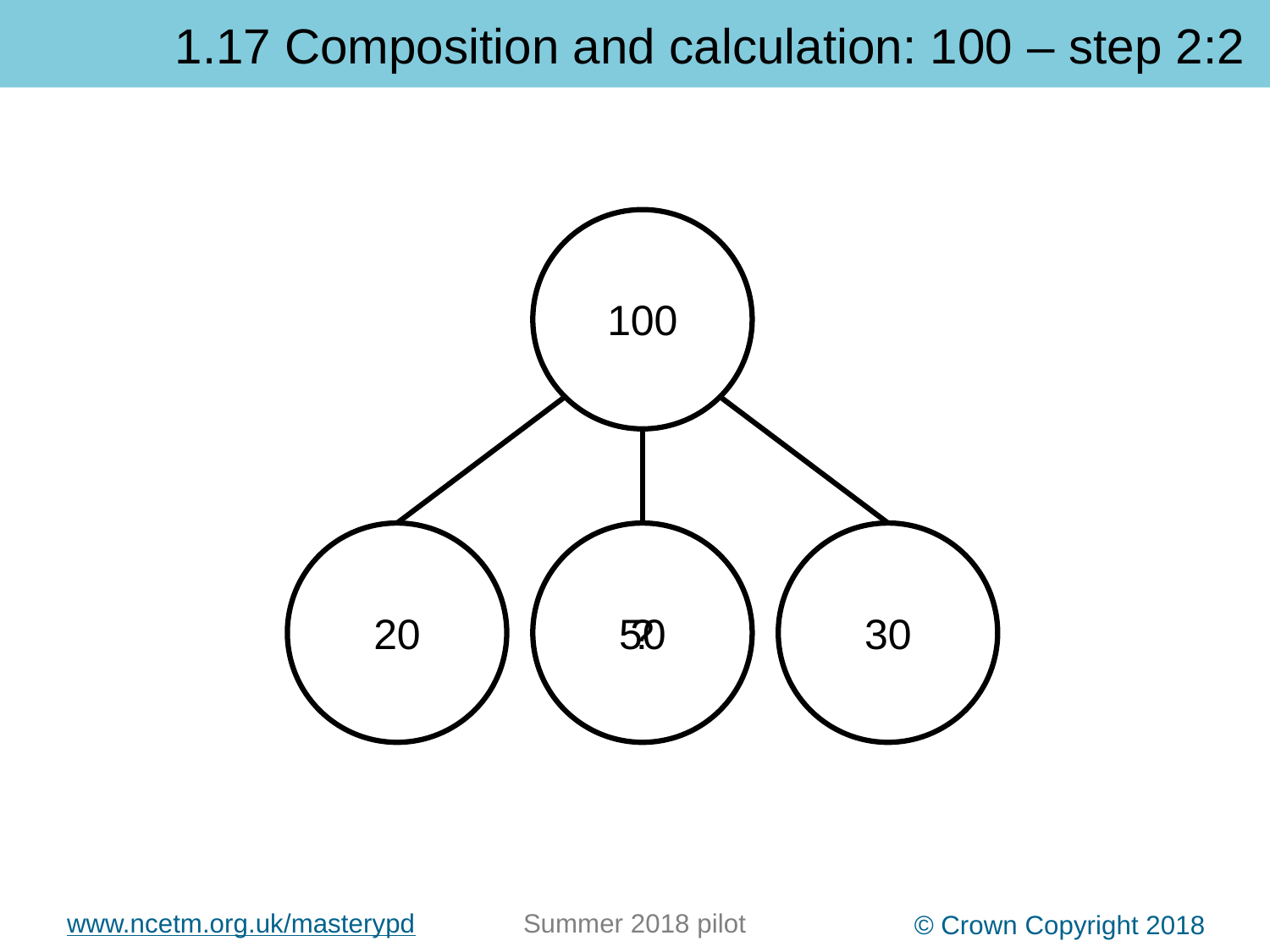

1.17 Composition and calculation: 100 – step 2:2

100

20
50
?
30